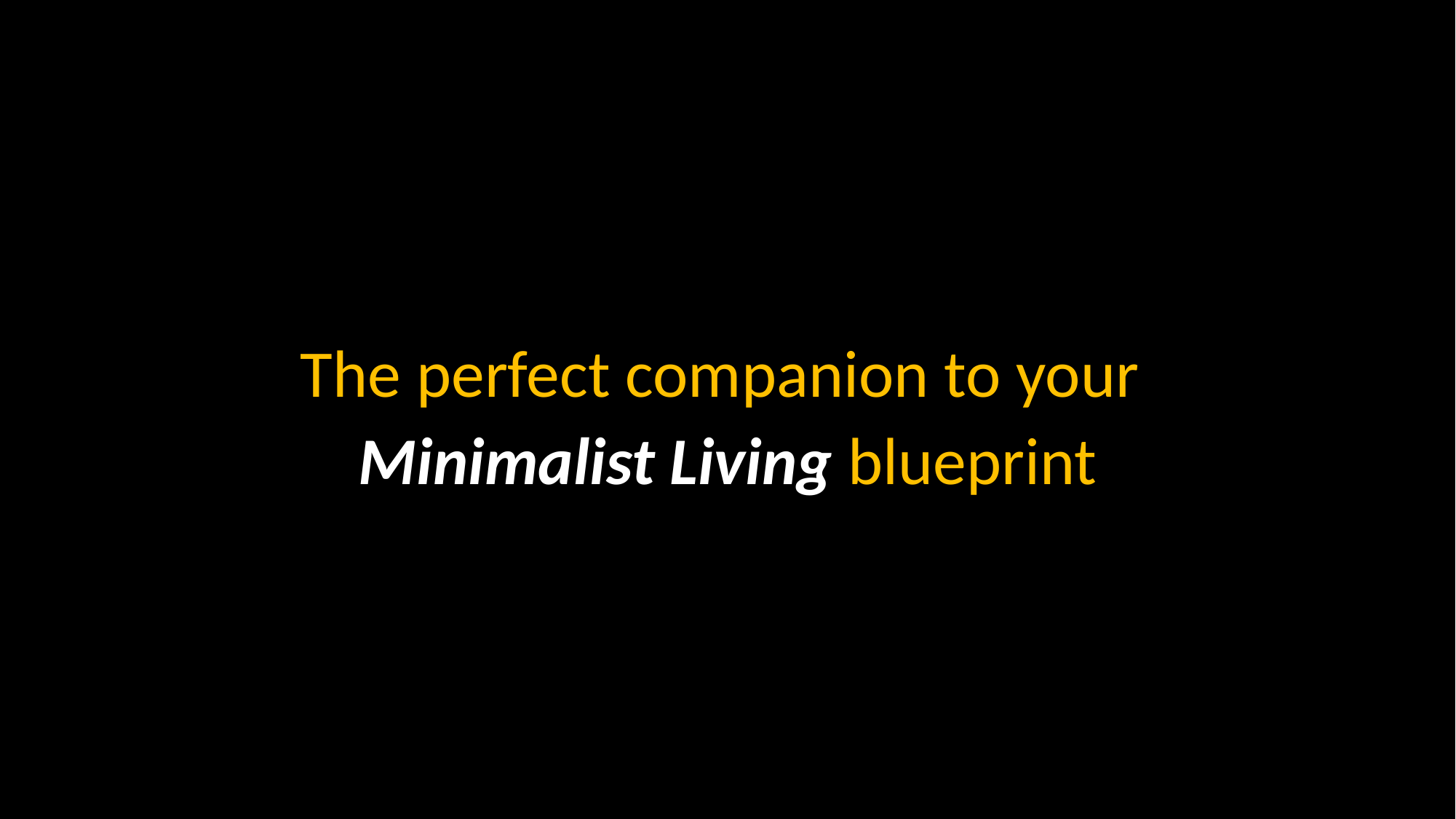

The perfect companion to your
Minimalist Living blueprint